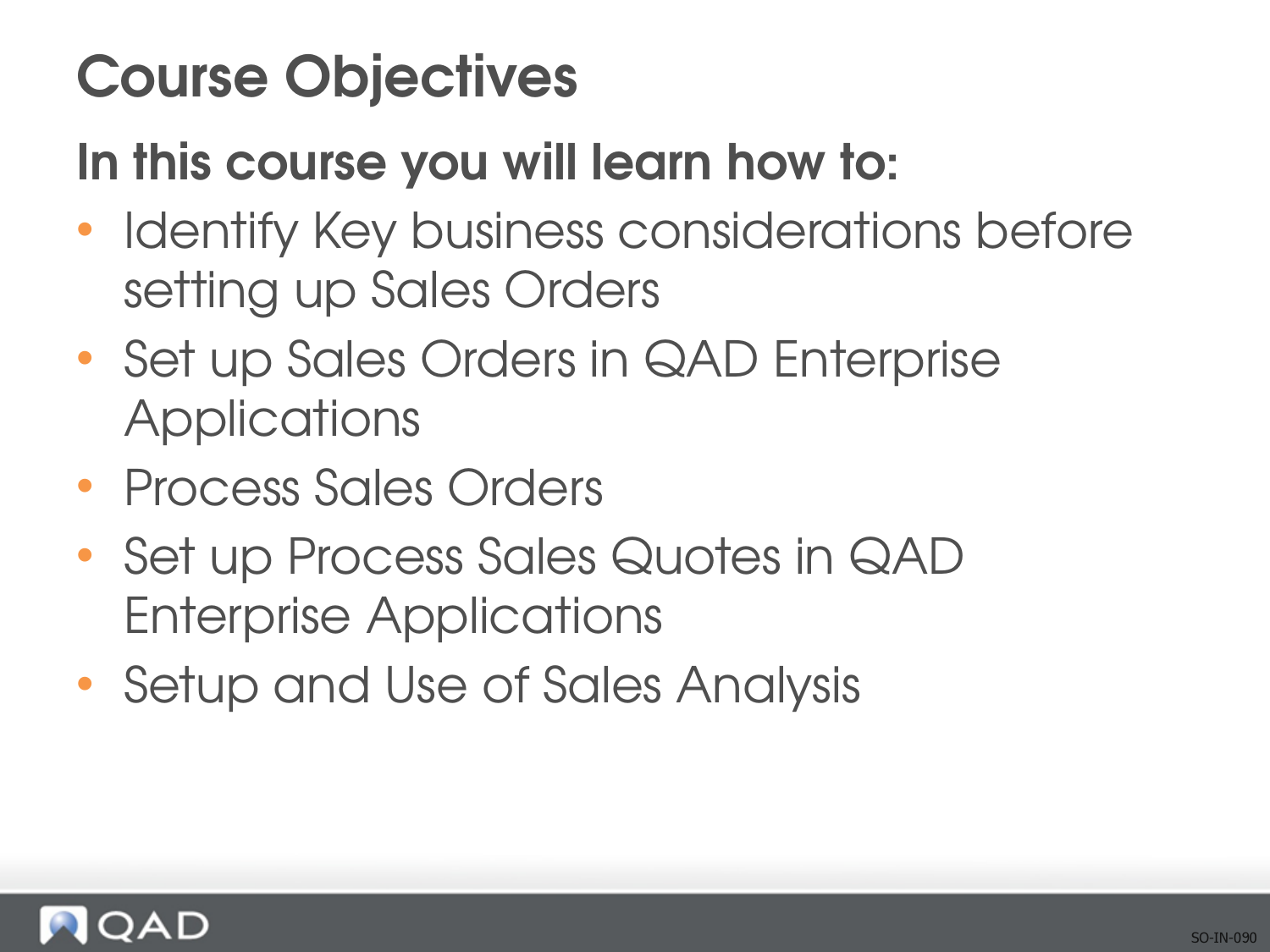

# Course Objectives
In this course you will learn how to:
Identify Key business considerations before setting up Sales Orders
Set up Sales Orders in QAD Enterprise Applications
Process Sales Orders
Set up Process Sales Quotes in QAD Enterprise Applications
Setup and Use of Sales Analysis
SO-IN-090